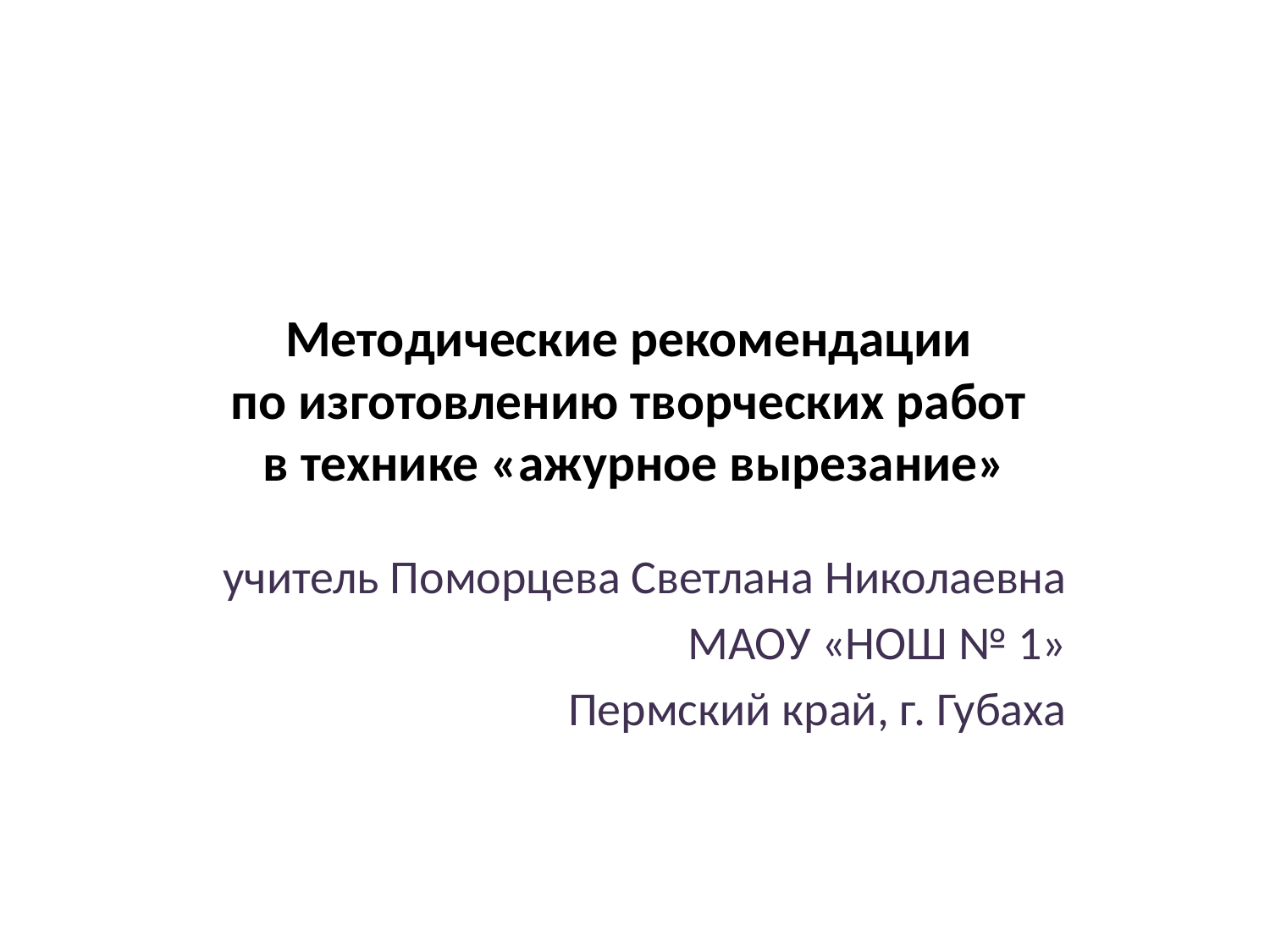

Методические рекомендации
по изготовлению творческих работ
в технике «ажурное вырезание»
учитель Поморцева Светлана Николаевна
МАОУ «НОШ № 1»
Пермский край, г. Губаха